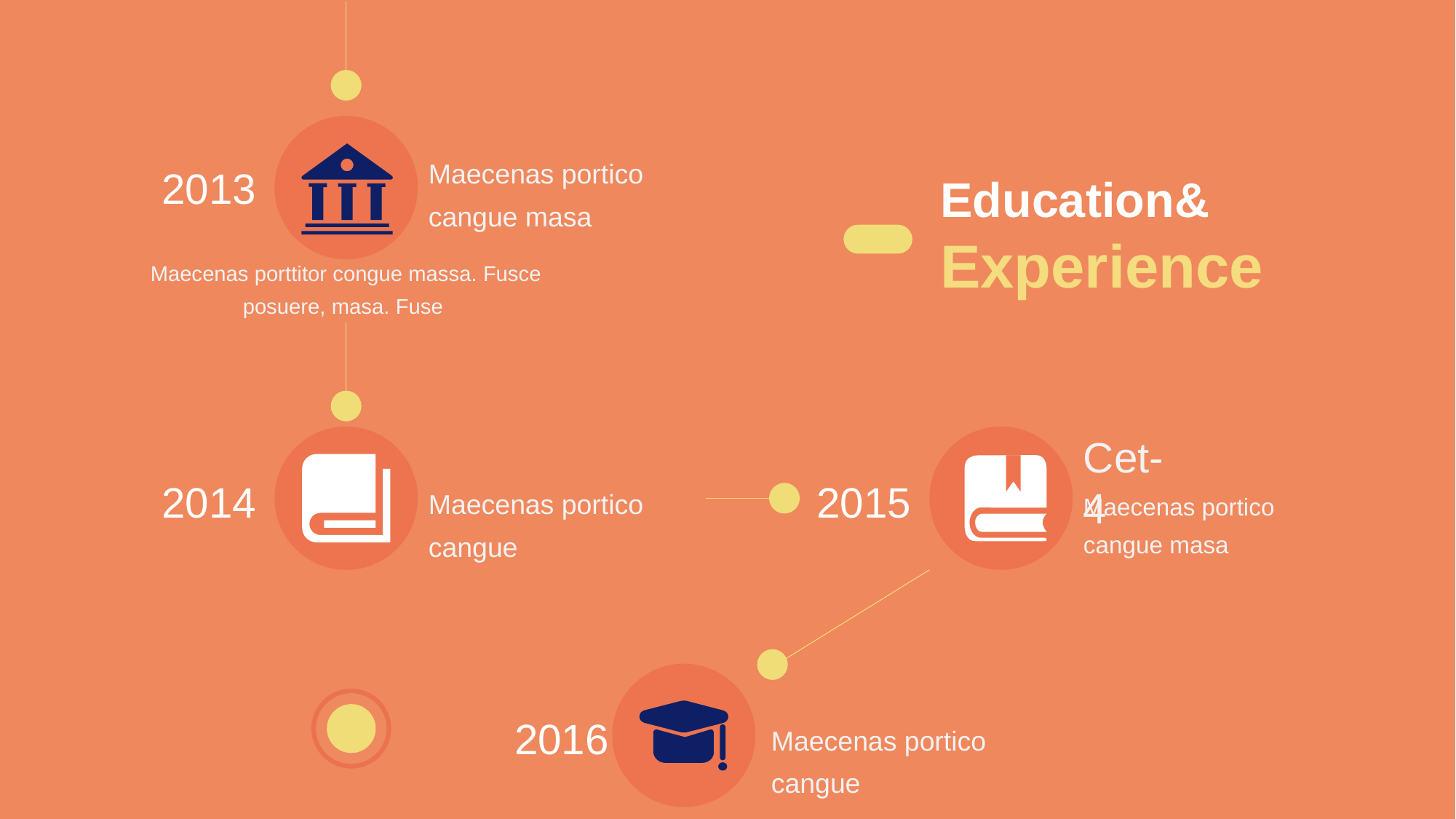

Maecenas portico cangue masa

2013
Education&
Experience

Maecenas porttitor congue massa. Fusce posuere, masa. Fuse

Cet-4

2014
2015
Maecenas portico cangue
Maecenas portico cangue masa

2016
Maecenas portico cangue